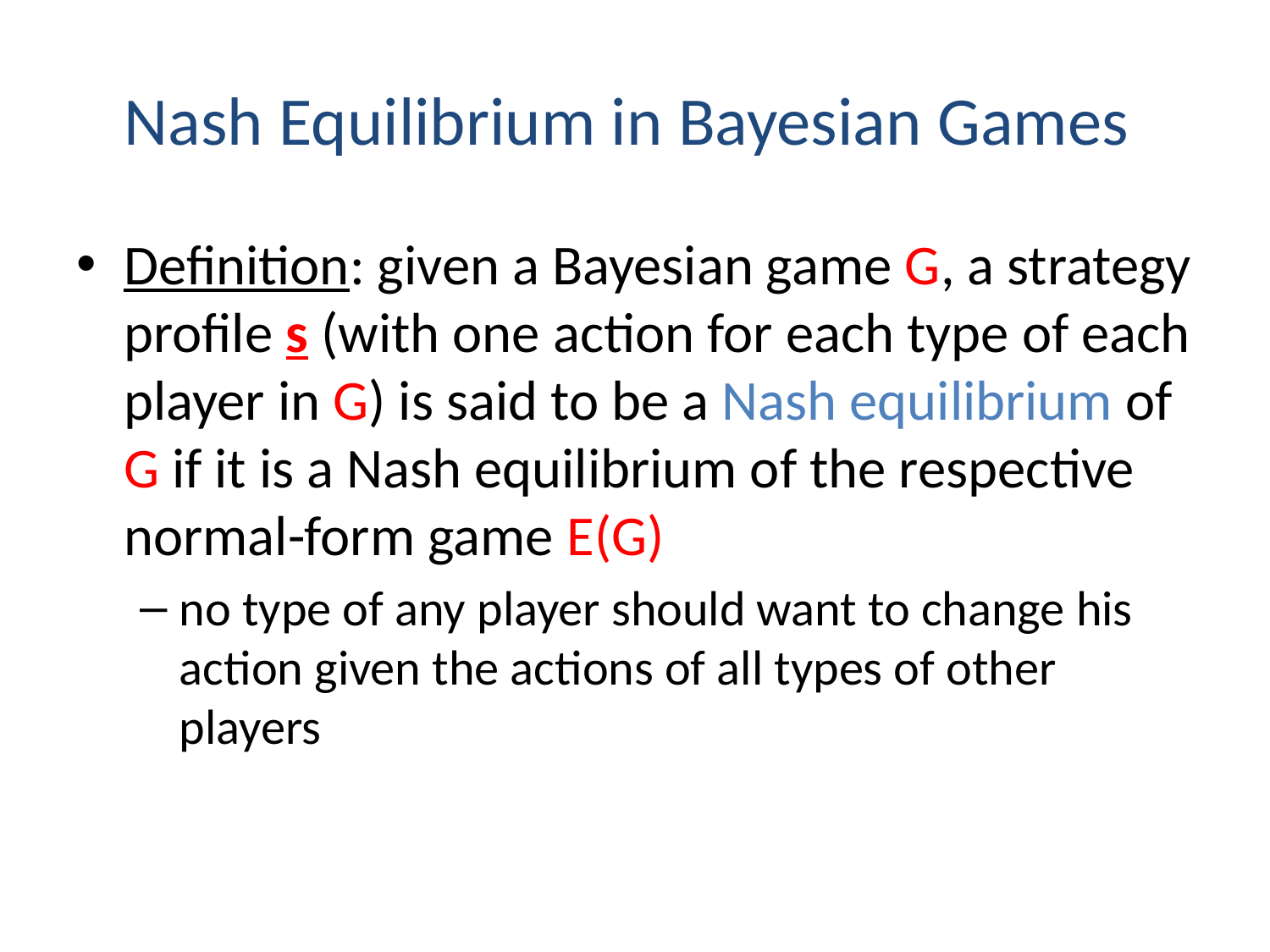

# Nash Equilibrium in Bayesian Games
Definition: given a Bayesian game G, a strategy profile s (with one action for each type of each player in G) is said to be a Nash equilibrium of G if it is a Nash equilibrium of the respective normal-form game E(G)
no type of any player should want to change his action given the actions of all types of other players